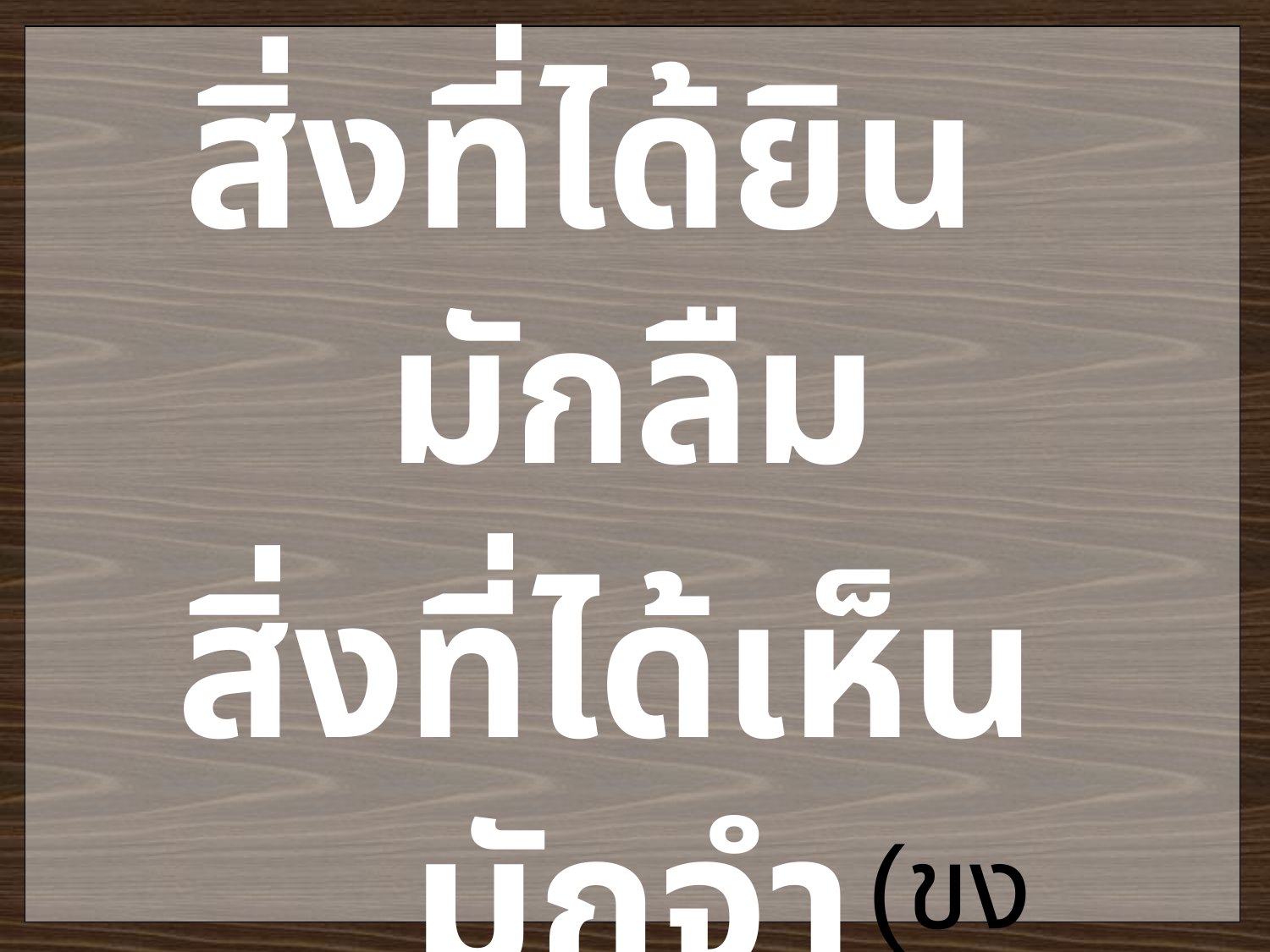

สิ่งที่ได้ยิน   มักลืม
สิ่งที่ได้เห็น  มักจำ
สิ่งที่ได้ทำ   มักเข้าใจ
(ขงจื้อ)